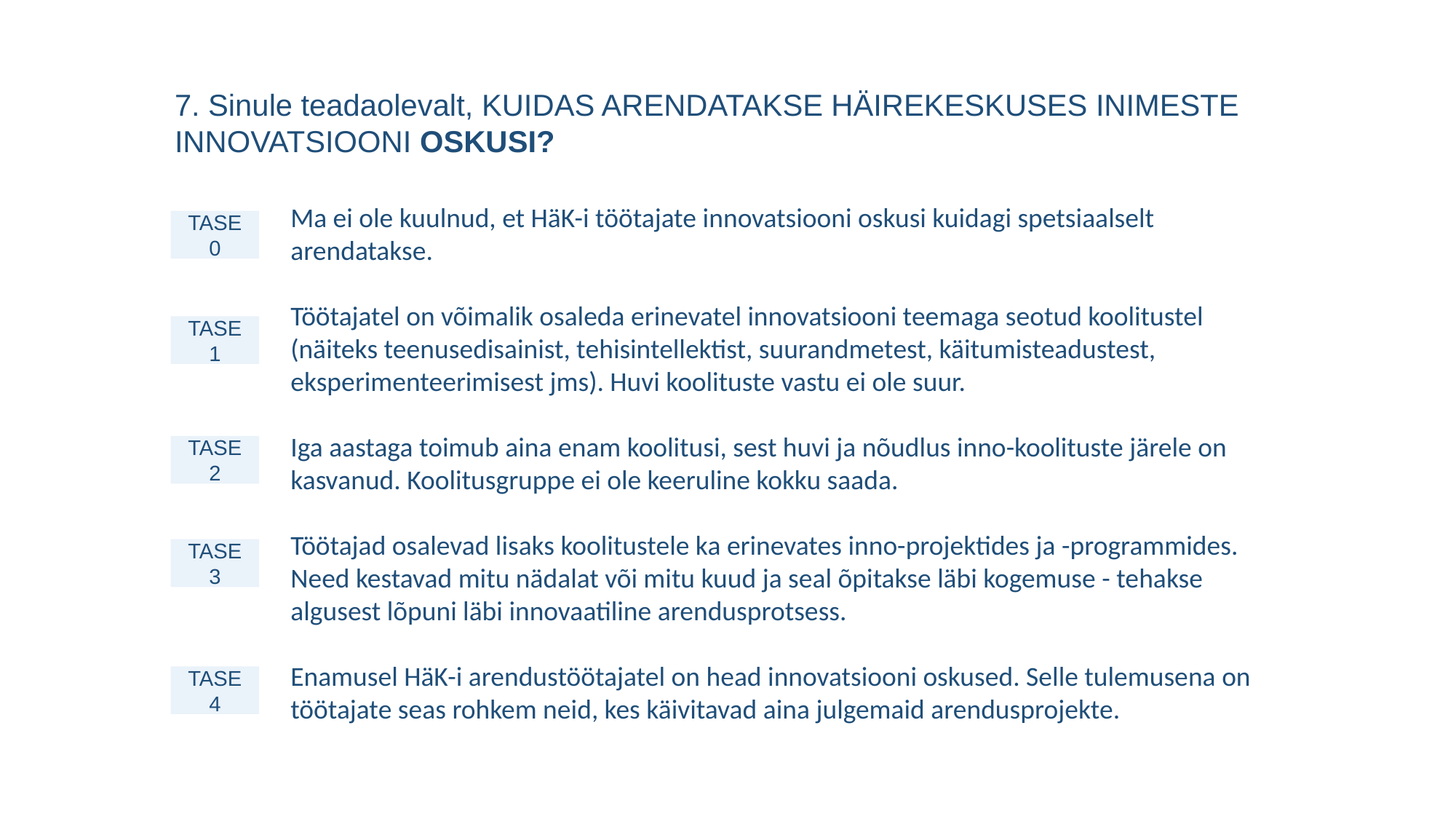

A
Ma ei ole kuulnud, et PPA töötajate innovatsiooni oskusi kuidagi spetsiaalselt arendatakse.
B
Töötajatel on võimalik osaleda erinevatel innovatsiooni teemaga seotud koolitustel (näiteks teenusedisainist, tehisintellektist, suurandmetest, käitumisteadustest, eksperimenteerimisest jms). Huvi koolituste vastu ei ole suur.

C
Iga aastaga toimub aina enam koolitusi, sest huvi ja nõudlus inno-koolituste järele on kasvanud. Koolitusgruppe ei ole keeruline kokku saada.
D
Töötajad osalevad lisaks koolitustele ka erinevates inno-projektides ja -programmides. Need kestavad mitu nädalat või mitu kuud ja seal õpitakse läbi kogemuse - tehakse algusest lõpuni läbi innovaatiline arendusprotsess.
E
Enamus PPA arendustöötajaid läbivad regulaarselt inno-koolitusi ja arenguprogramme. Selle tulemusena on töötajate seas rohkem neid, kes PPA-s käivitavad aina julgemaid arendusprojekte.
7. Sinule teadaolevalt, KUIDAS ARENDATAKSE HÄIREKESKUSES INIMESTE
INNOVATSIOONI OSKUSI?
Ma ei ole kuulnud, et HäK-i töötajate innovatsiooni oskusi kuidagi spetsiaalselt arendatakse.

Töötajatel on võimalik osaleda erinevatel innovatsiooni teemaga seotud koolitustel (näiteks teenusedisainist, tehisintellektist, suurandmetest, käitumisteadustest, eksperimenteerimisest jms). Huvi koolituste vastu ei ole suur.

Iga aastaga toimub aina enam koolitusi, sest huvi ja nõudlus inno-koolituste järele on kasvanud. Koolitusgruppe ei ole keeruline kokku saada.

Töötajad osalevad lisaks koolitustele ka erinevates inno-projektides ja -programmides. Need kestavad mitu nädalat või mitu kuud ja seal õpitakse läbi kogemuse - tehakse algusest lõpuni läbi innovaatiline arendusprotsess.

Enamusel HäK-i arendustöötajatel on head innovatsiooni oskused. Selle tulemusena on töötajate seas rohkem neid, kes käivitavad aina julgemaid arendusprojekte.
TASE 0
TASE 1
TASE 2
TASE 3
TASE 4